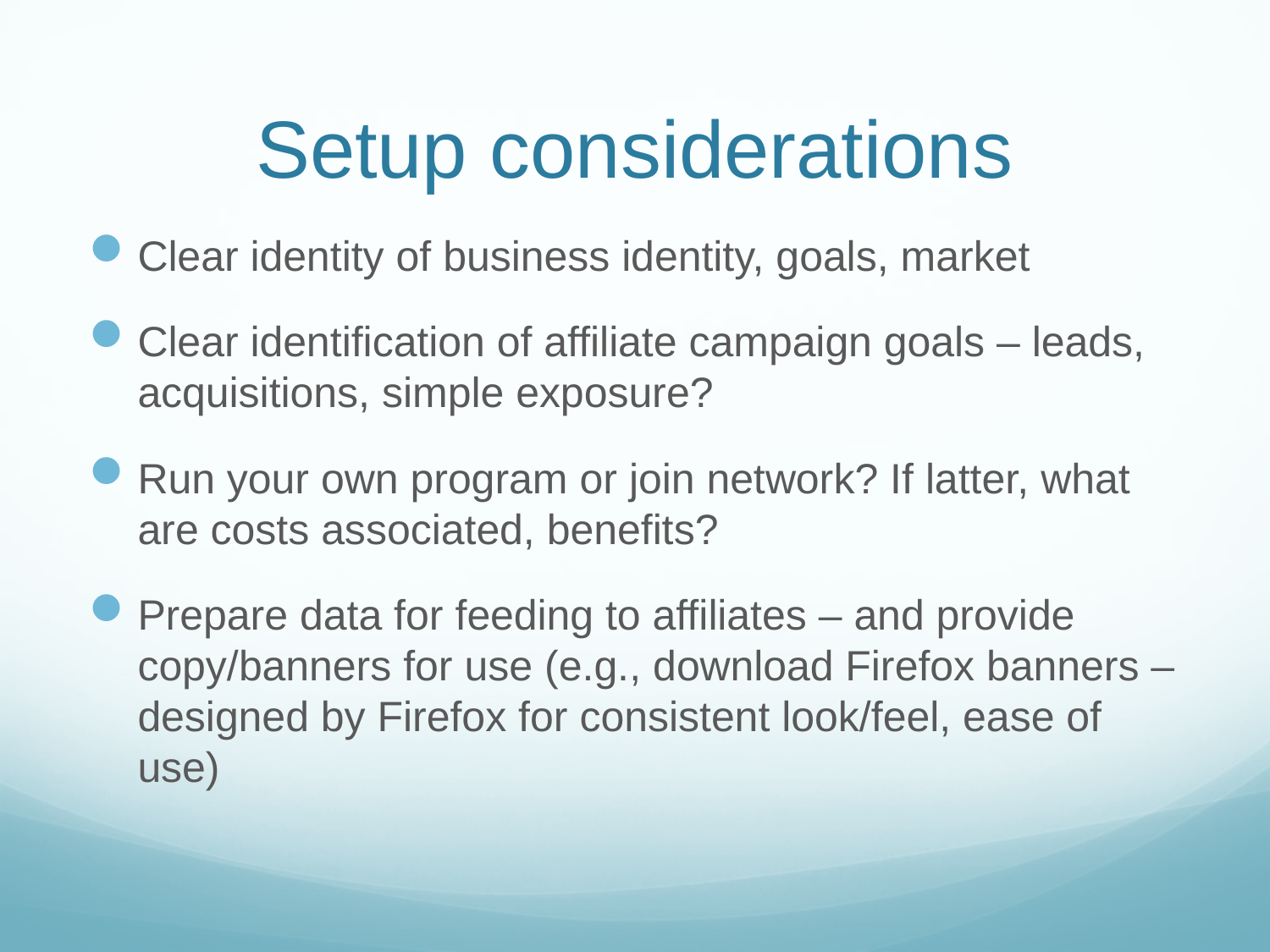

# Setup considerations
Clear identity of business identity, goals, market
Clear identification of affiliate campaign goals – leads, acquisitions, simple exposure?
Run your own program or join network? If latter, what are costs associated, benefits?
Prepare data for feeding to affiliates – and provide copy/banners for use (e.g., download Firefox banners – designed by Firefox for consistent look/feel, ease of use)